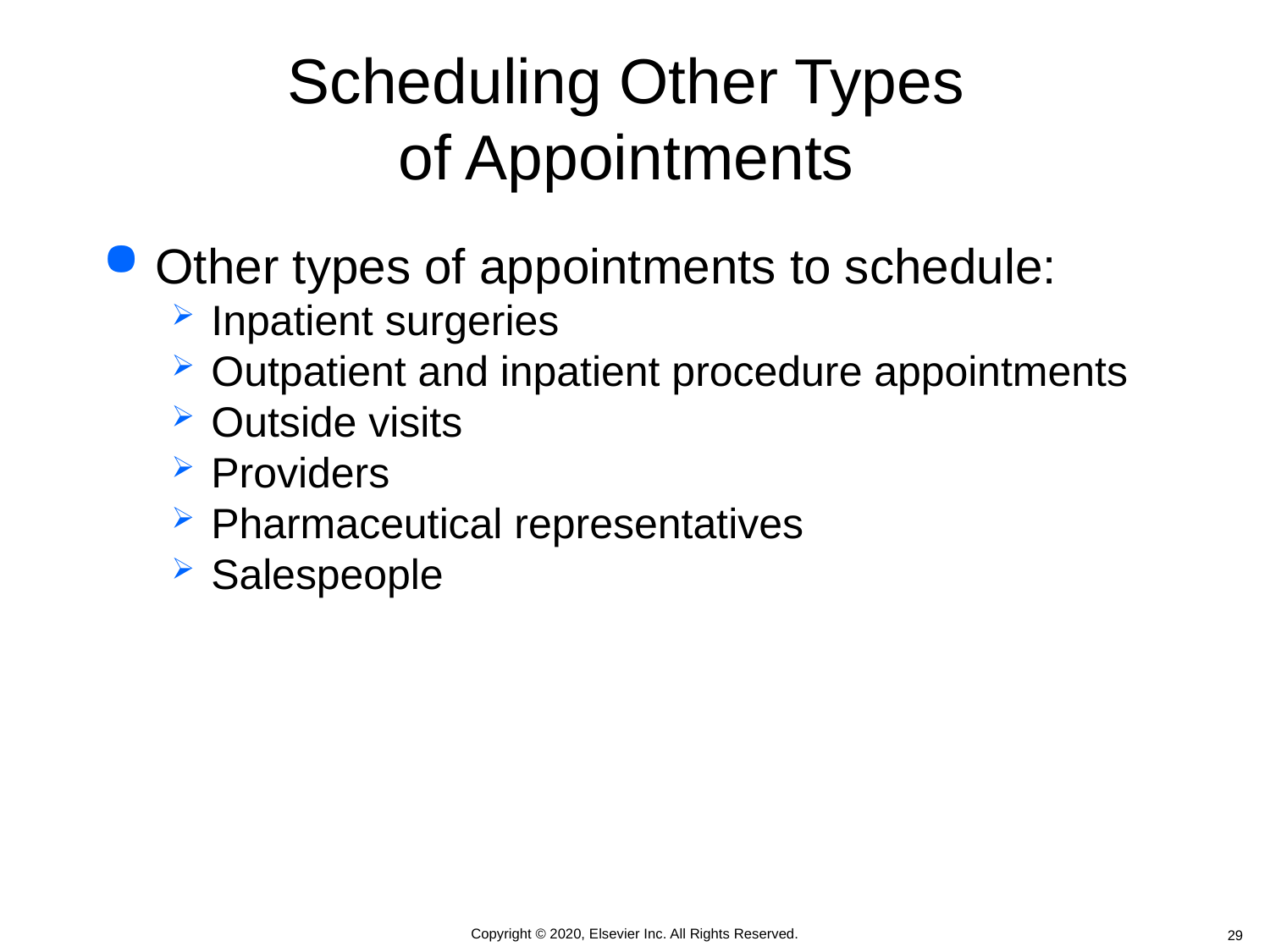

# Scheduling Other Types of Appointments
Other types of appointments to schedule:
Inpatient surgeries
Outpatient and inpatient procedure appointments
Outside visits
Providers
Pharmaceutical representatives
Salespeople

 29